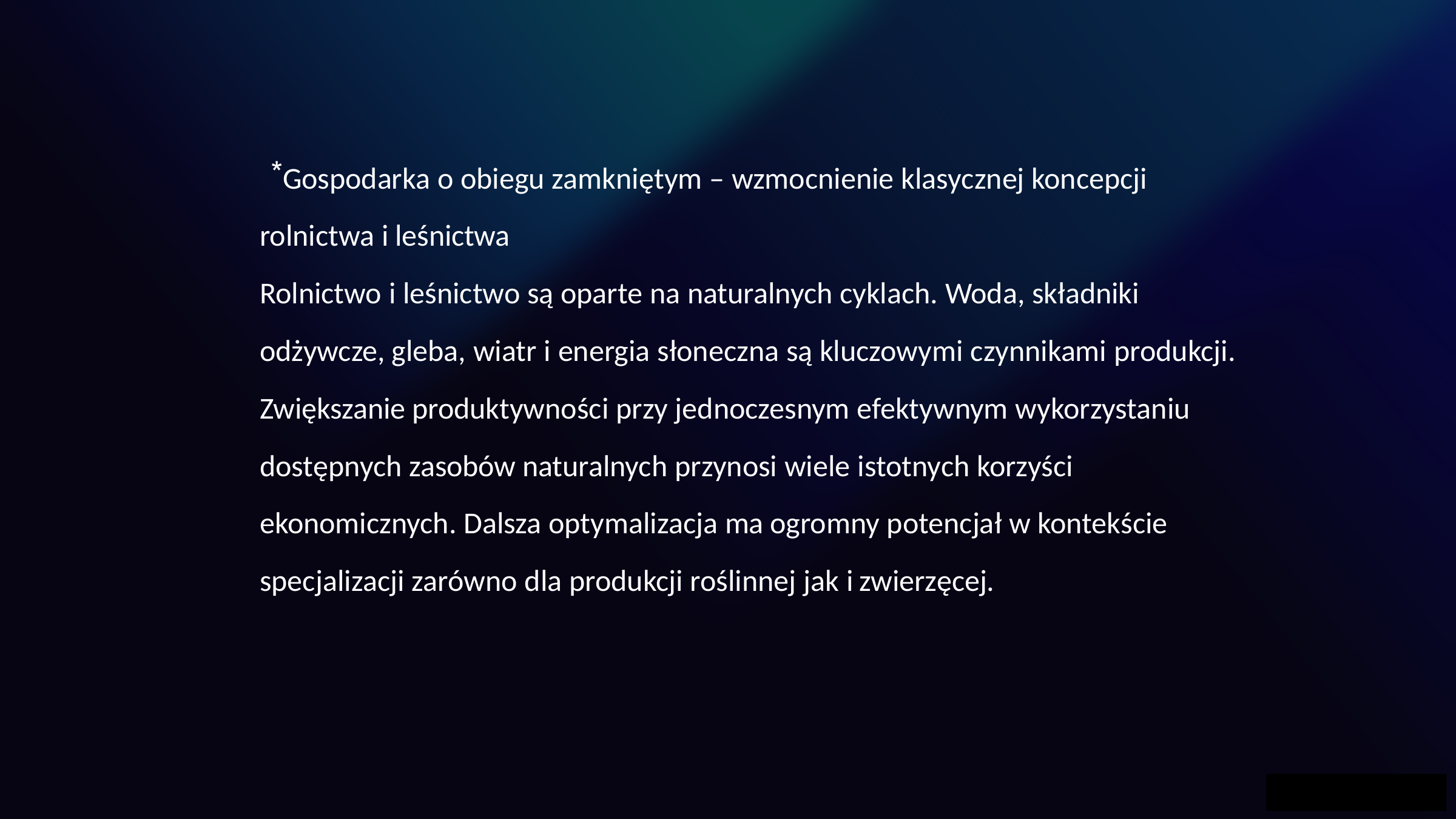

Gospodarka o obiegu zamkniętym – wzmocnienie klasycznej koncepcji rolnictwa i leśnictwa
Rolnictwo i leśnictwo są oparte na naturalnych cyklach. Woda, składniki odżywcze, gleba, wiatr i energia słoneczna są kluczowymi czynnikami produkcji. Zwiększanie produktywności przy jednoczesnym efektywnym wykorzystaniu dostępnych zasobów naturalnych przynosi wiele istotnych korzyści ekonomicznych. Dalsza optymalizacja ma ogromny potencjał w kontekście specjalizacji zarówno dla produkcji roślinnej jak i zwierzęcej.